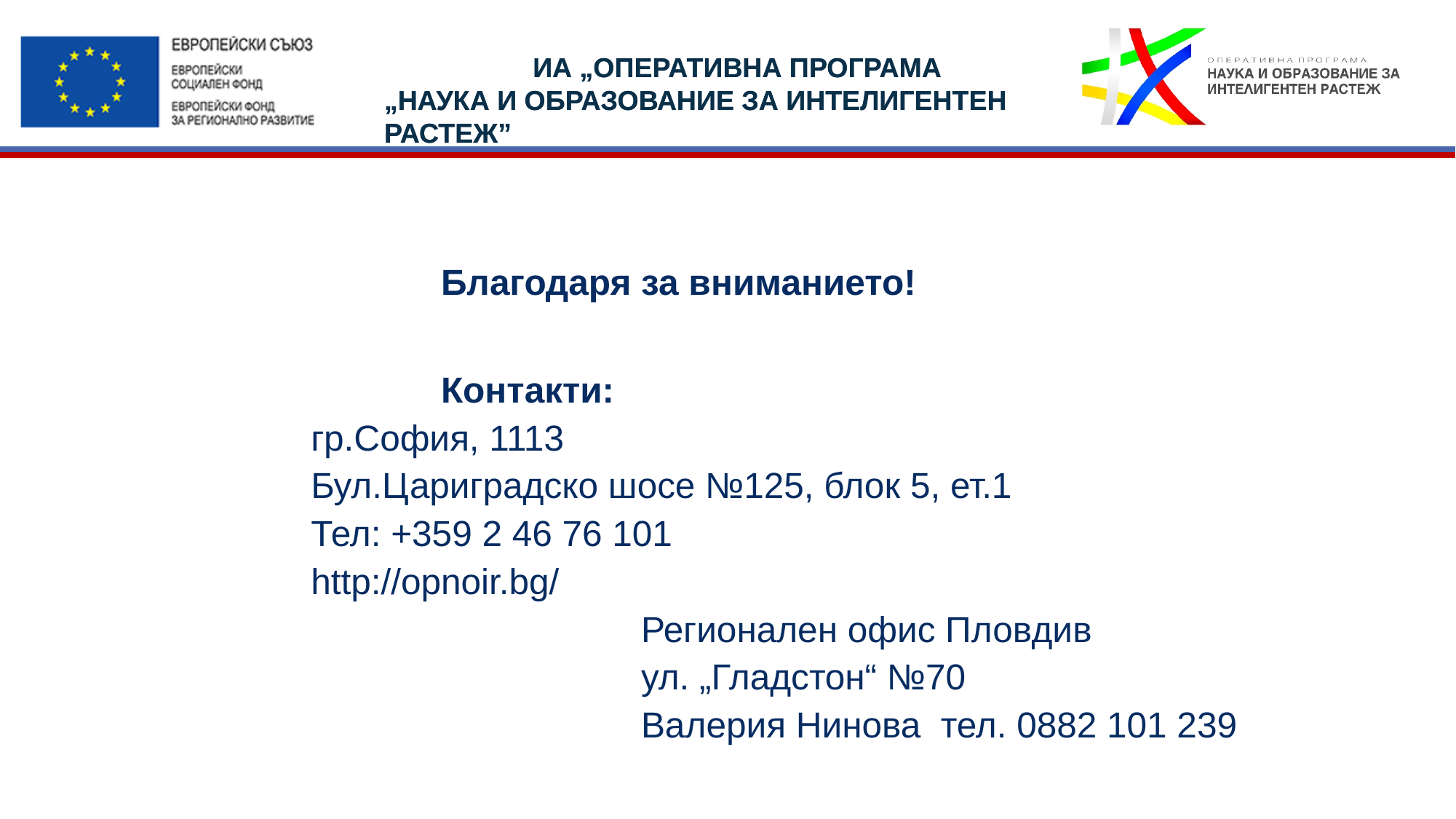

Благодаря за вниманието!

             Контакти:
гр.София, 1113
Бул.Цариградско шосе №125, блок 5, ет.1
Тел: +359 2 46 76 101
http://opnoir.bg/
                                 Регионален офис Пловдив
                                 ул. „Гладстон“ №70
                                 Валерия Нинова  тел. 0882 101 239